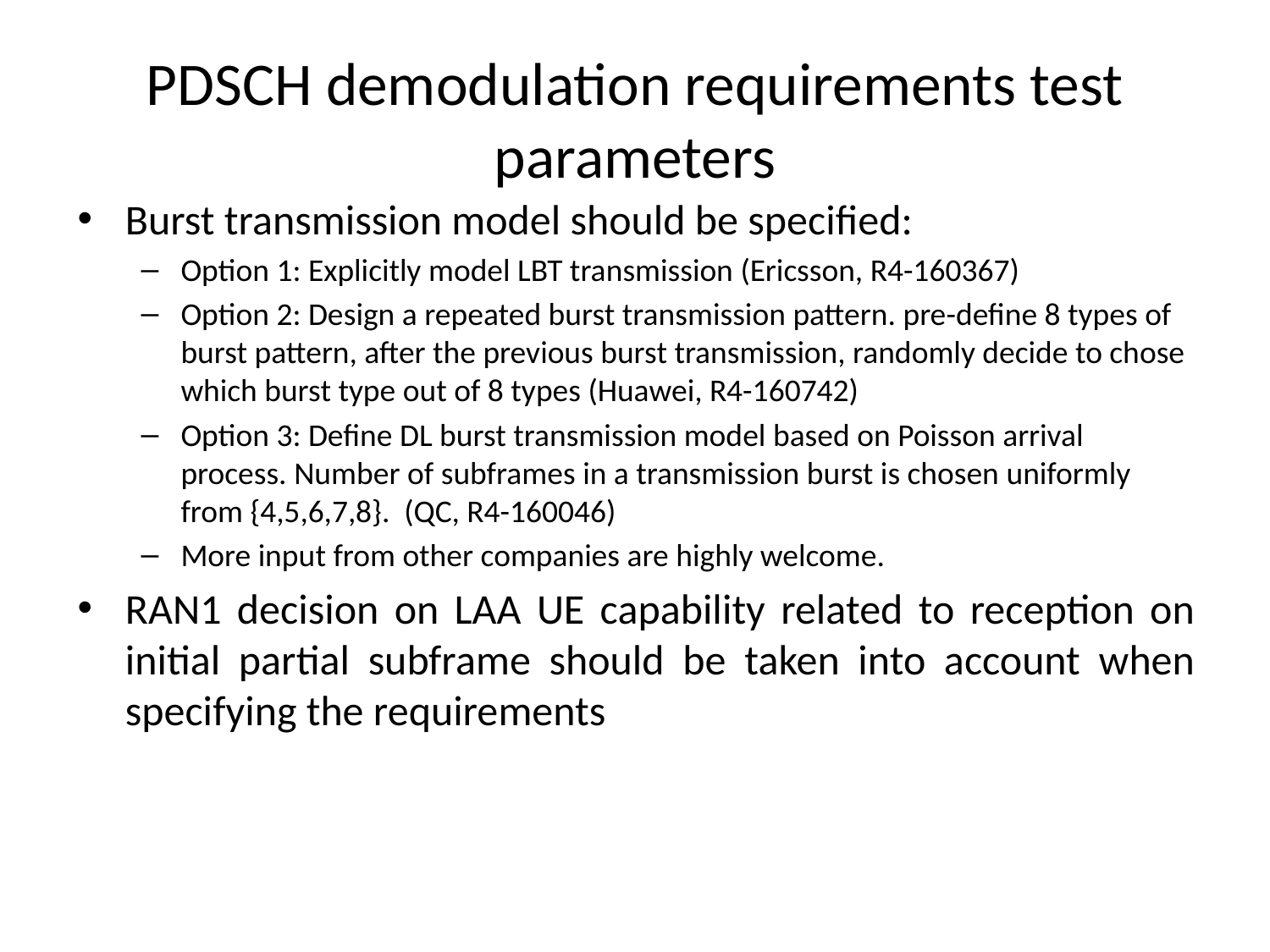

# PDSCH demodulation requirements test parameters

Burst transmission model should be specified:
Option 1: Explicitly model LBT transmission (Ericsson, R4-160367)
Option 2: Design a repeated burst transmission pattern. pre-define 8 types of burst pattern, after the previous burst transmission, randomly decide to chose which burst type out of 8 types (Huawei, R4-160742)
Option 3: Define DL burst transmission model based on Poisson arrival process. Number of subframes in a transmission burst is chosen uniformly from {4,5,6,7,8}.  (QC, R4-160046)
More input from other companies are highly welcome.
RAN1 decision on LAA UE capability related to reception on initial partial subframe should be taken into account when specifying the requirements